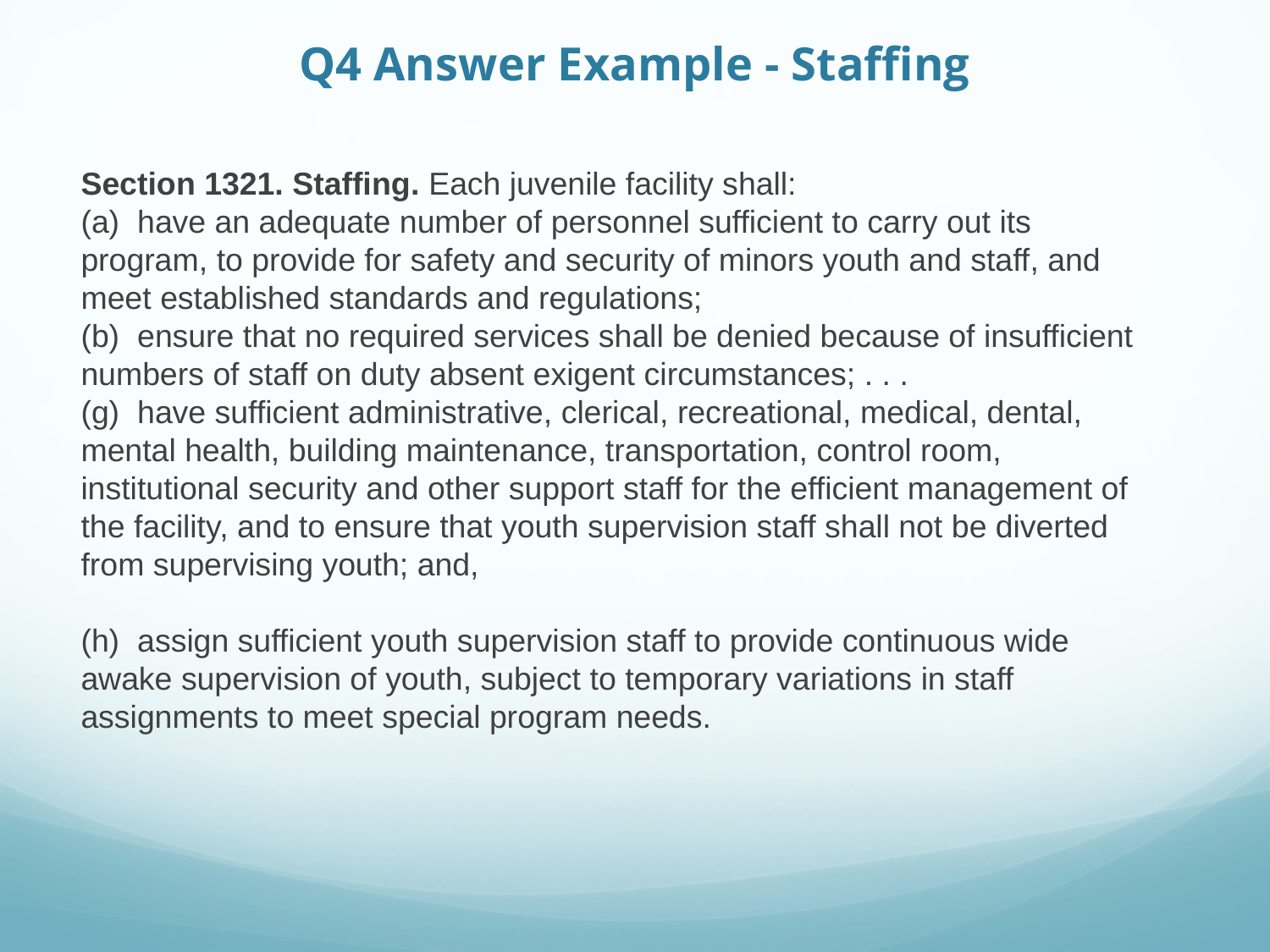

Q4 Answer Example - Staffing
Section 1321. Staffing. Each juvenile facility shall:
(a)  have an adequate number of personnel sufficient to carry out its program, to provide for safety and security of minors youth and staff, and meet established standards and regulations;
(b)  ensure that no required services shall be denied because of insufficient numbers of staff on duty absent exigent circumstances;  . . .
(g)  have sufficient administrative, clerical, recreational, medical, dental, mental health, building maintenance, transportation, control room, institutional security and other support staff for the efficient management of the facility, and to ensure that youth supervision staff shall not be diverted from supervising youth; and,

(h)  assign sufficient youth supervision staff to provide continuous wide awake supervision of youth, subject to temporary variations in staff assignments to meet special program needs.